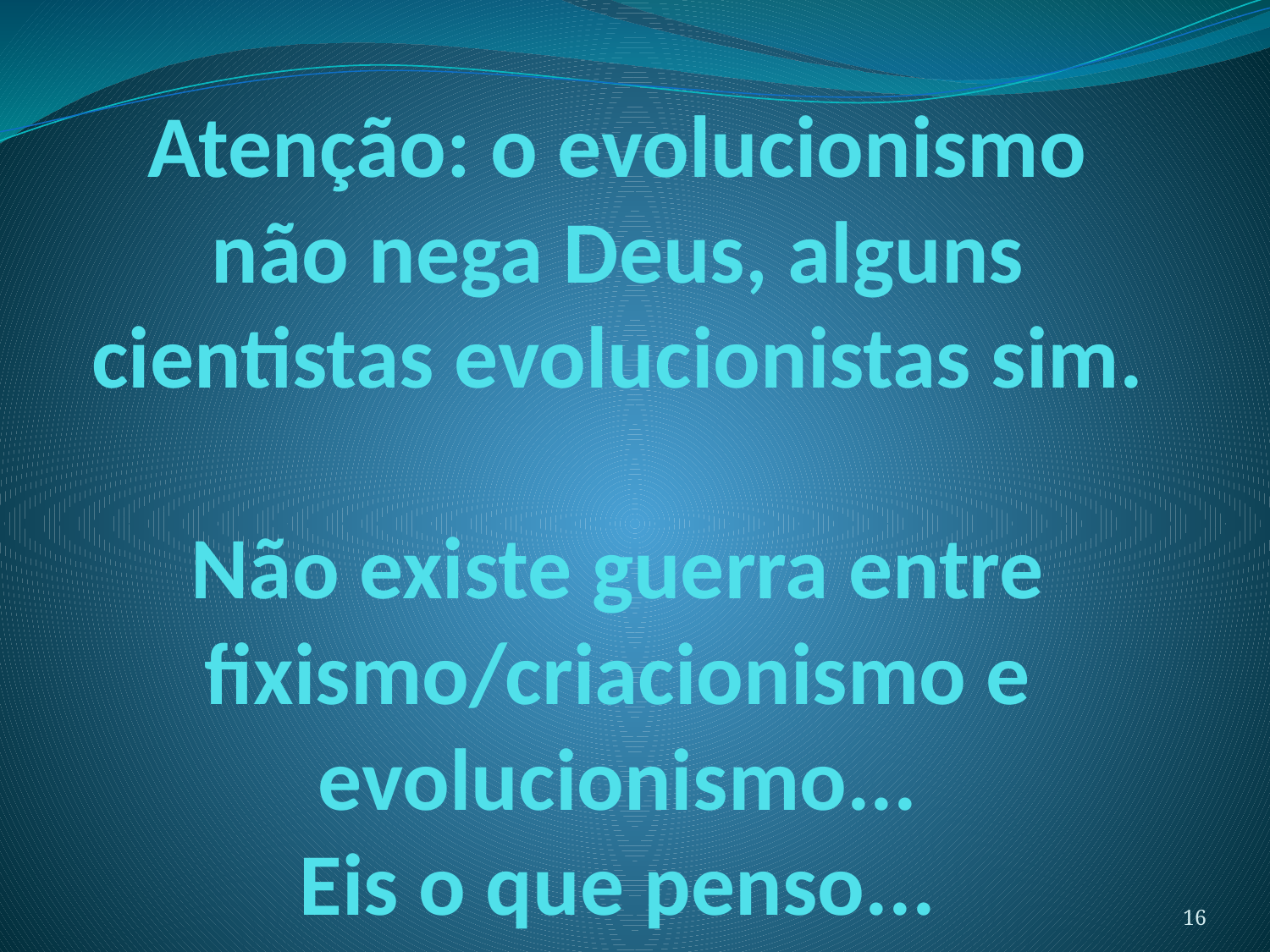

# Atenção: o evolucionismo não nega Deus, alguns cientistas evolucionistas sim. Não existe guerra entre fixismo/criacionismo e evolucionismo... Eis o que penso...
16